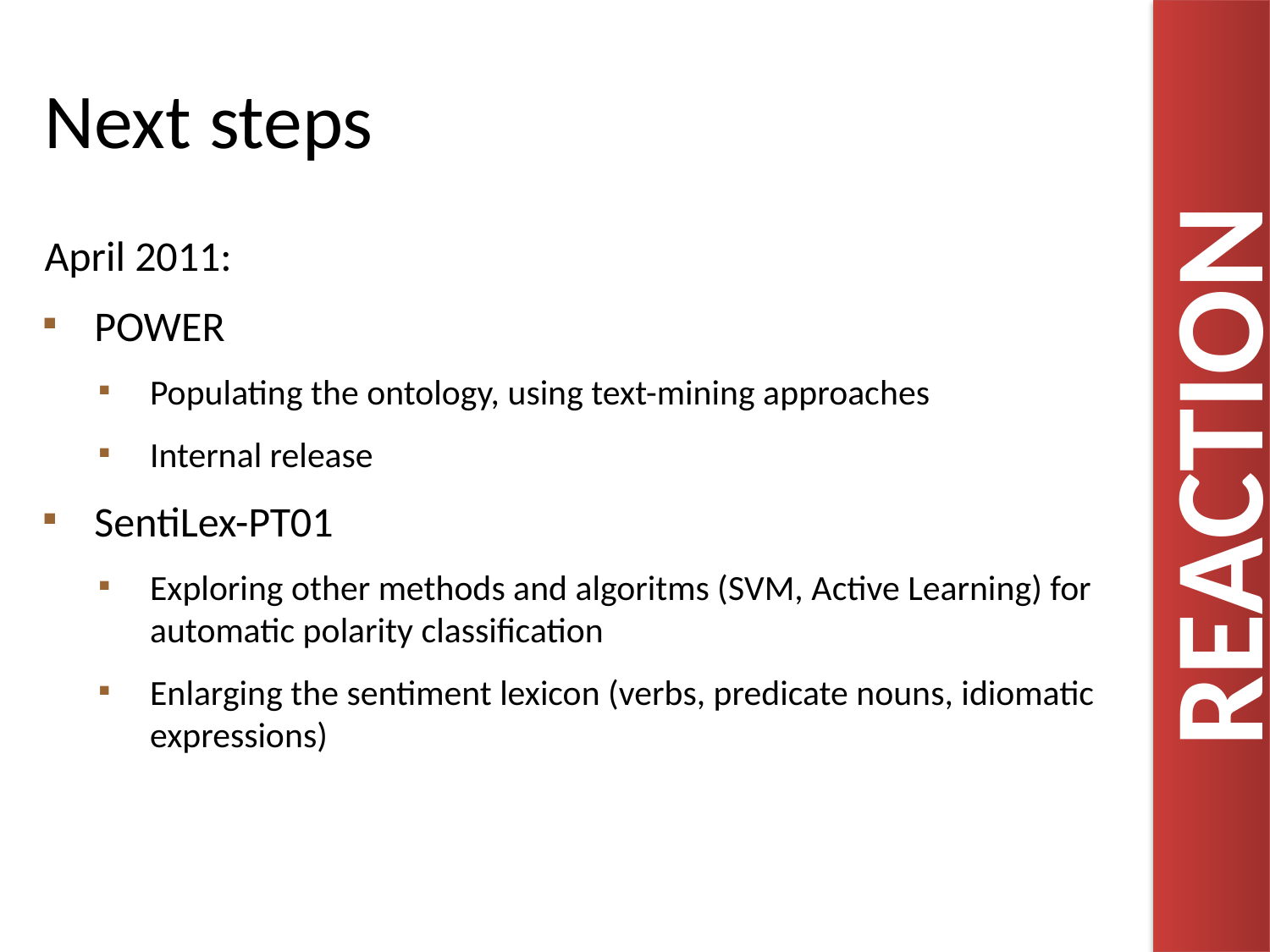

# Next steps
April 2011:
POWER
Populating the ontology, using text-mining approaches
Internal release
SentiLex-PT01
Exploring other methods and algoritms (SVM, Active Learning) for automatic polarity classification
Enlarging the sentiment lexicon (verbs, predicate nouns, idiomatic expressions)